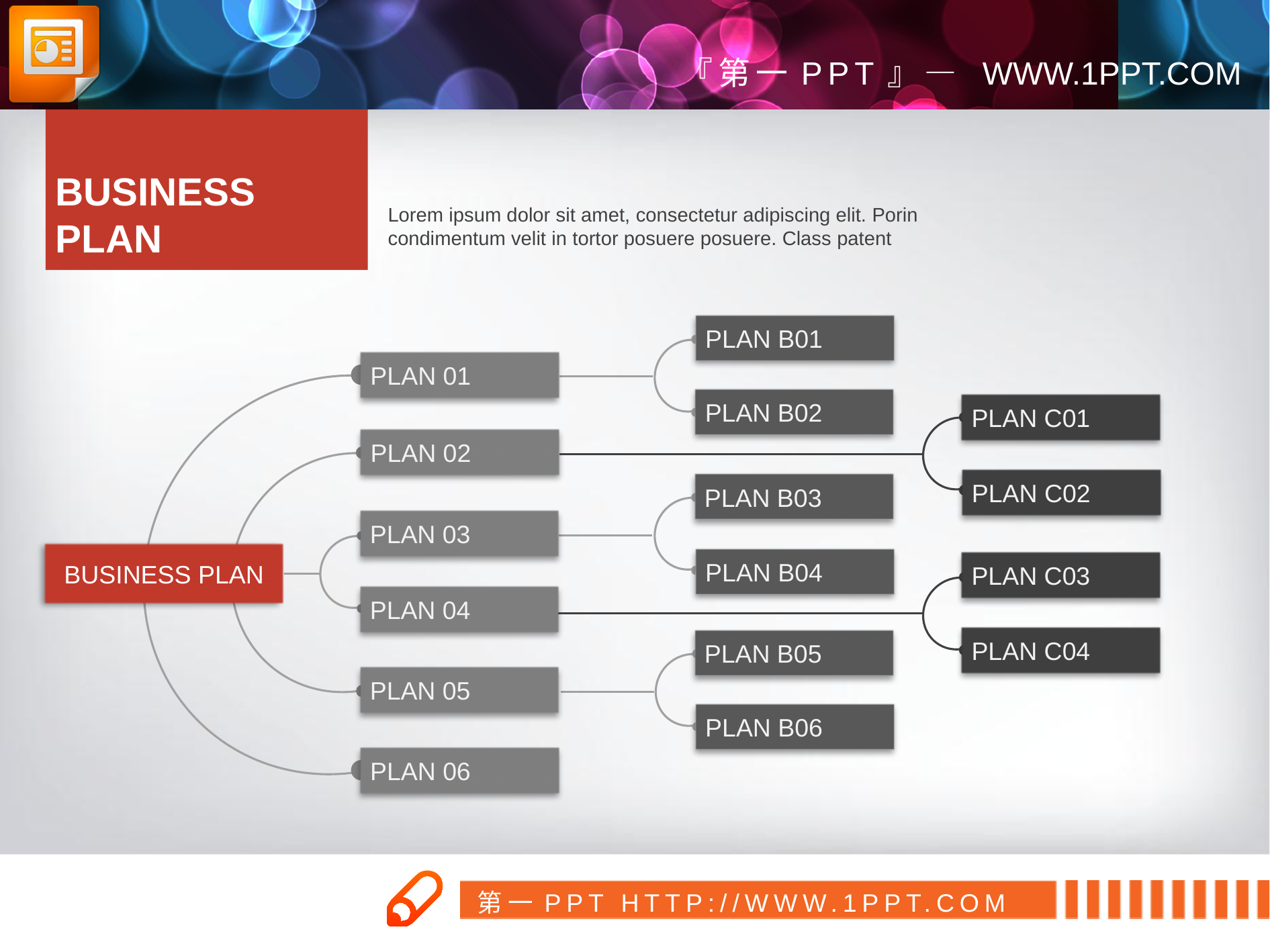

BUSINESS
PLAN
Lorem ipsum dolor sit amet, consectetur adipiscing elit. Porin condimentum velit in tortor posuere posuere. Class patent
PLAN B01

PLAN 01

PLAN B02
PLAN C01

PLAN 02

PLAN C02
PLAN B03

PLAN 03

BUSINESS PLAN
PLAN B04
PLAN C03

PLAN 04
PLAN C04
PLAN B05

PLAN 05

PLAN B06
PLAN 06